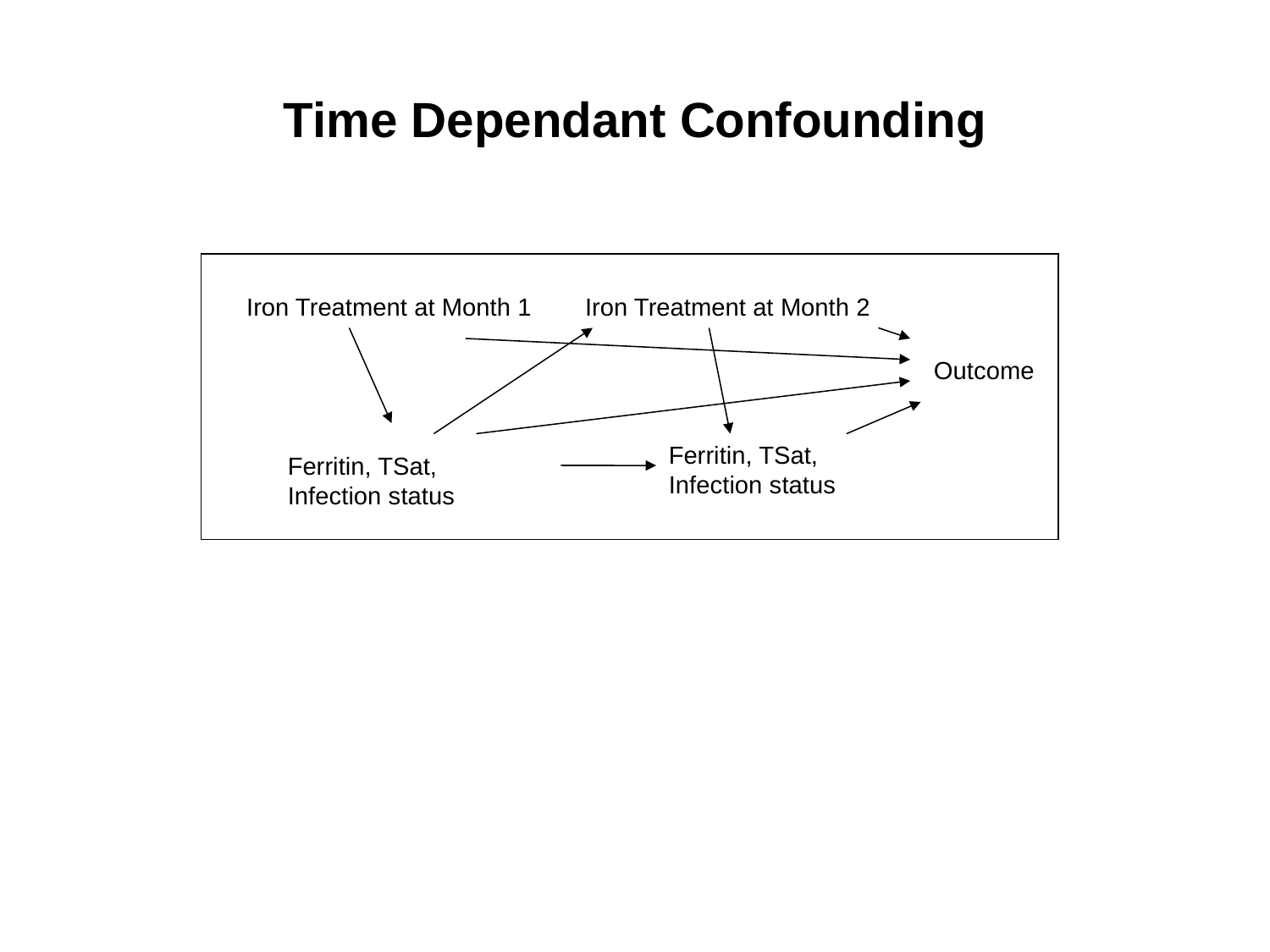

# Time Dependant Confounding

Iron Treatment at Month 1
Iron Treatment at Month 2

Outcome

Ferritin, TSat,
Infection status
Ferritin, TSat,
Infection status